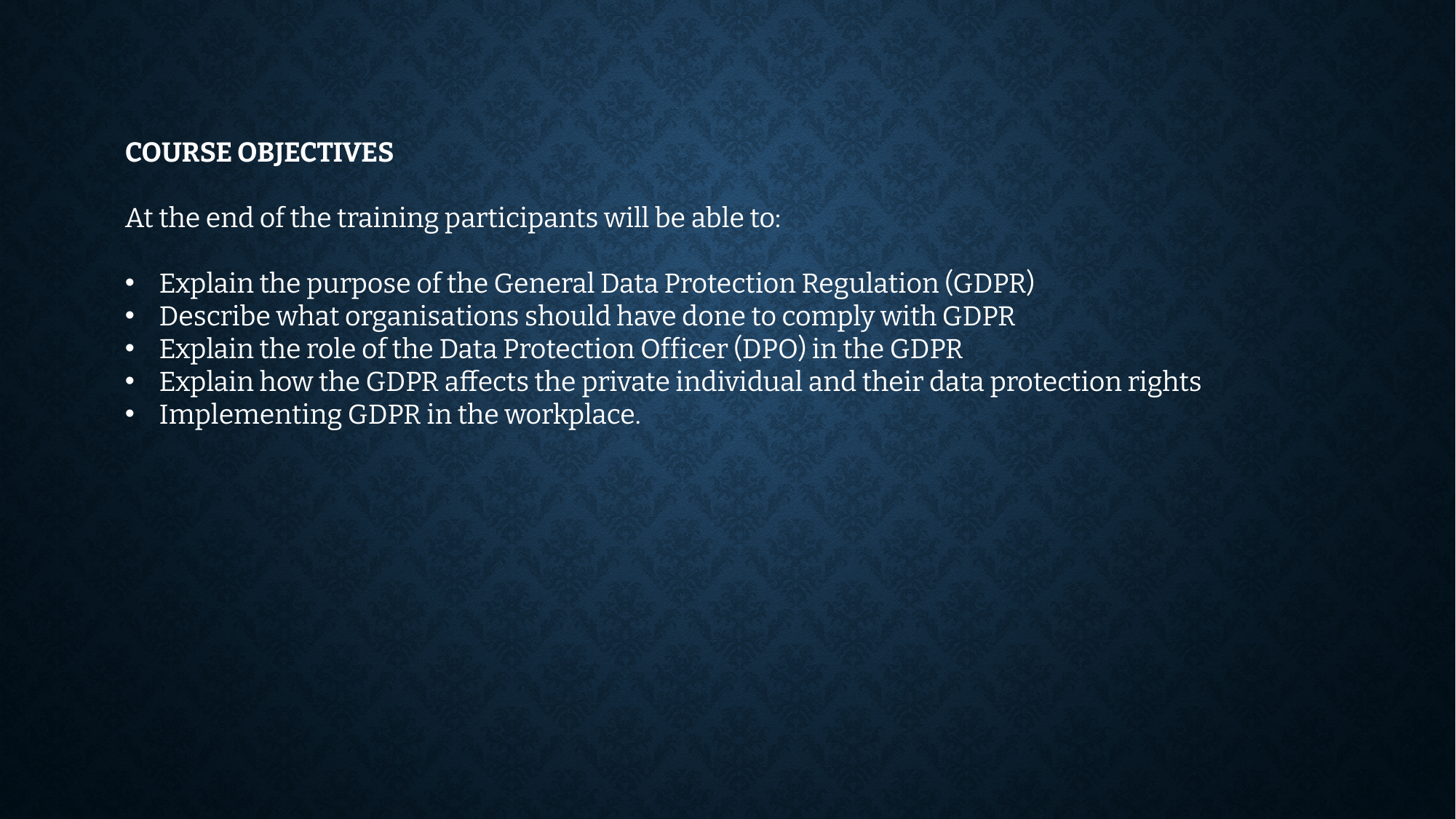

COURSE OBJECTIVES

At the end of the training participants will be able to:

Explain the purpose of the General Data Protection Regulation (GDPR)
Describe what organisations should have done to comply with GDPR
Explain the role of the Data Protection Officer (DPO) in the GDPR
Explain how the GDPR affects the private individual and their data protection rights
Implementing GDPR in the workplace.